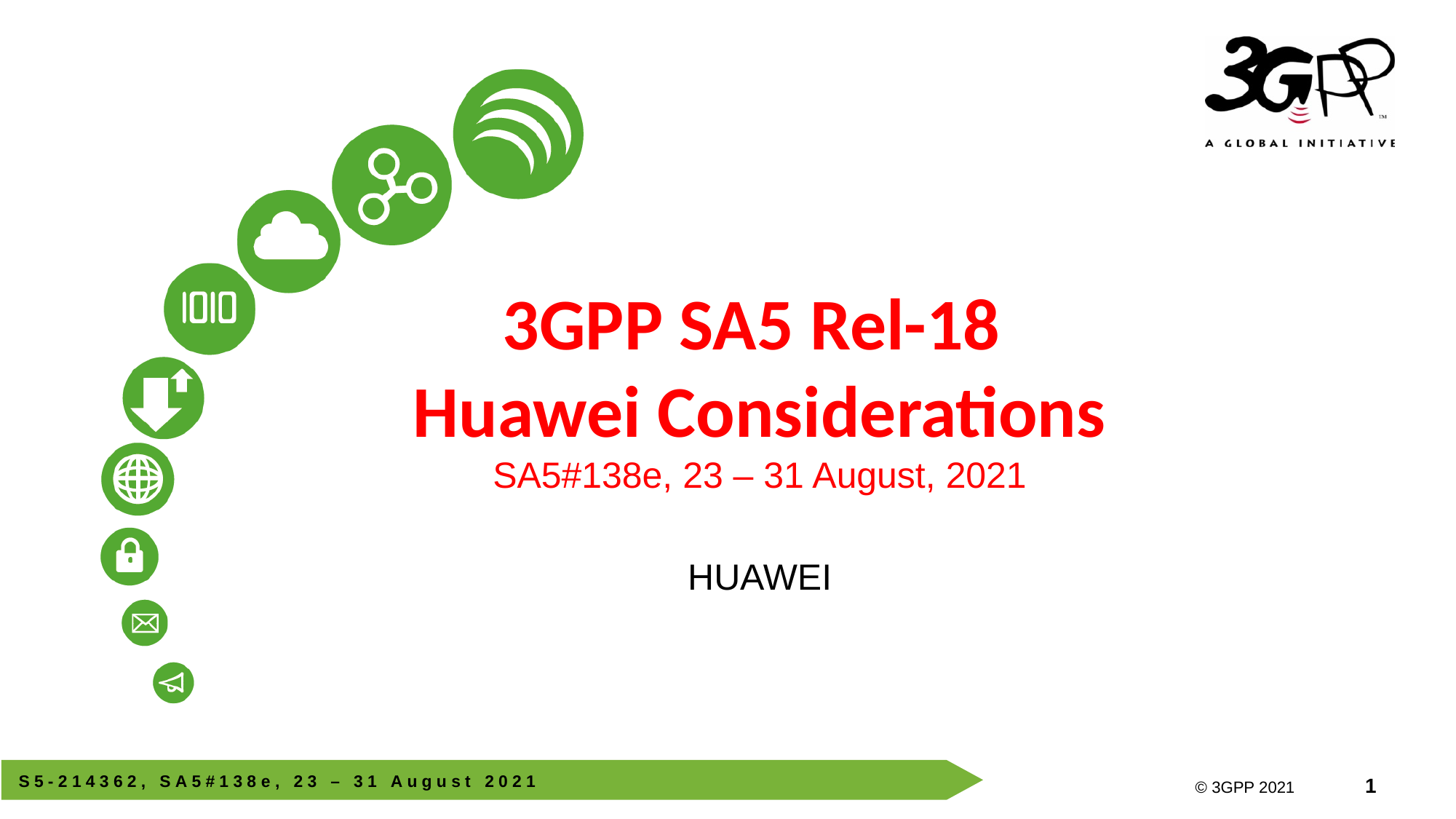

# 3GPP SA5 Rel-18 Huawei Considerations SA5#138e, 23 – 31 August, 2021
HUAWEI